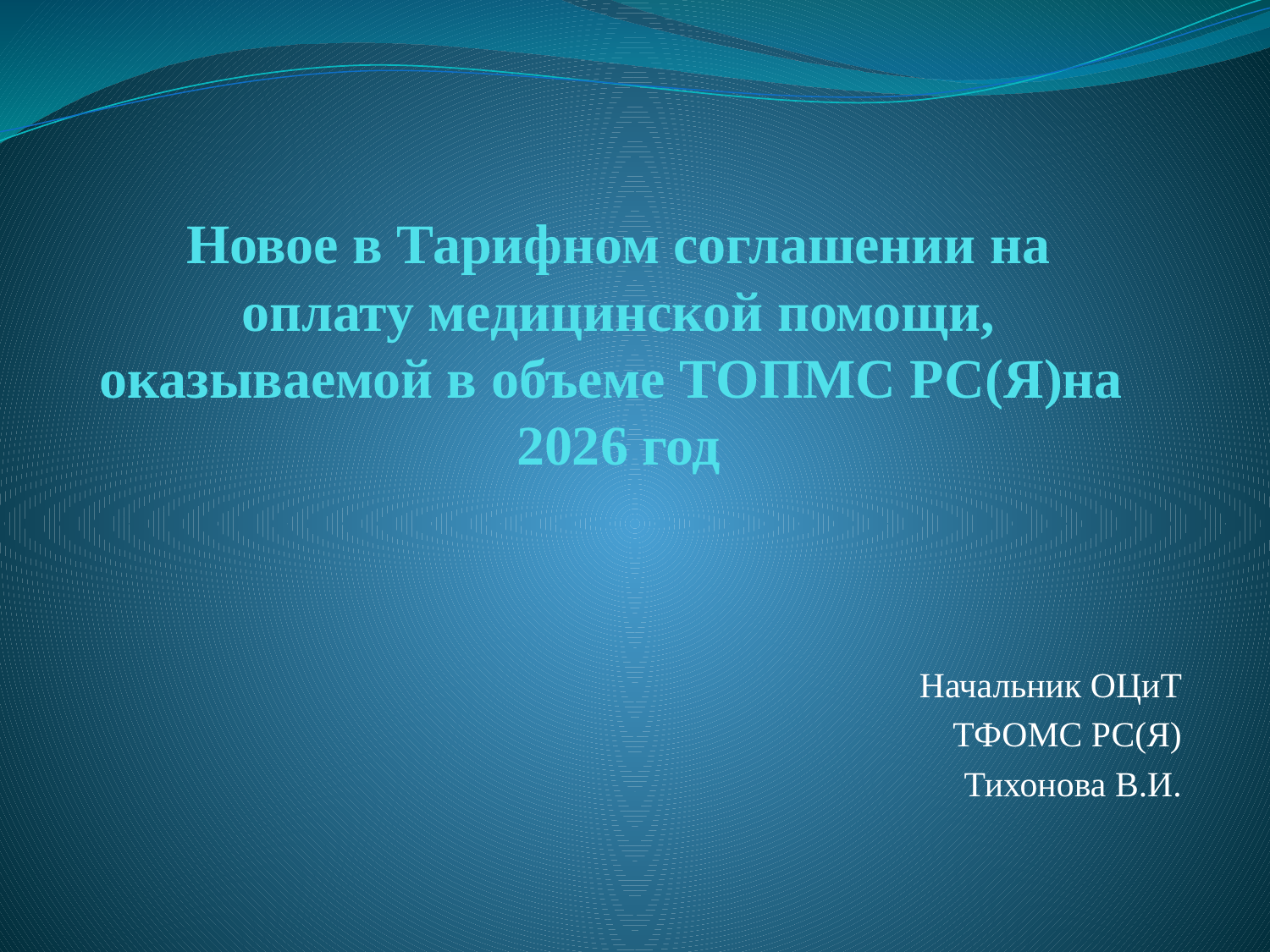

# Новое в Тарифном соглашении на оплату медицинской помощи, оказываемой в объеме ТОПМС РС(Я)на  2026 год
Начальник ОЦиТ
ТФОМС РС(Я)
Тихонова В.И.